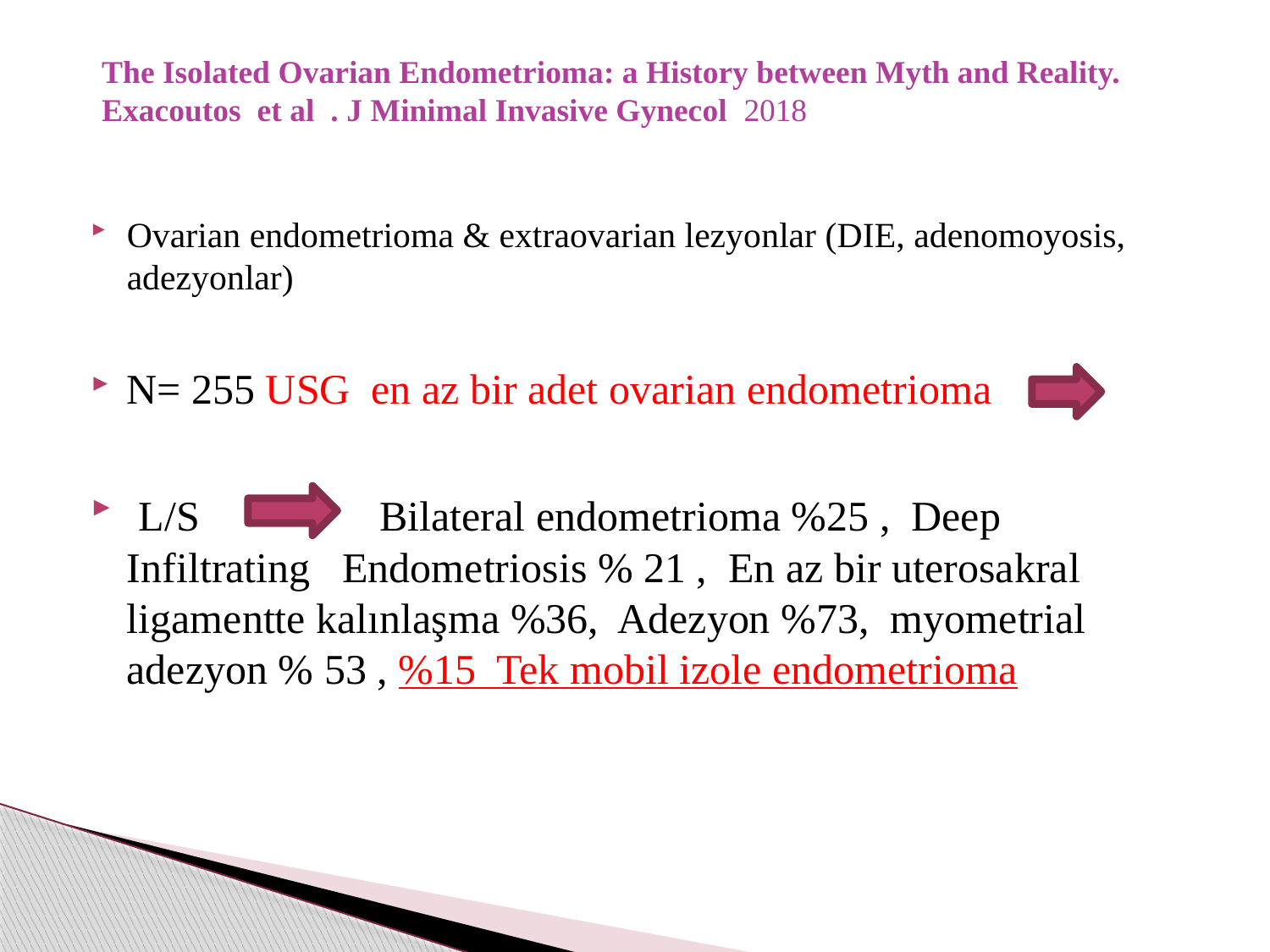

# The Isolated Ovarian Endometrioma: a History between Myth and Reality. Exacoutos  et al  . J Minimal Invasive Gynecol  2018
Ovarian endometrioma & extraovarian lezyonlar (DIE, adenomoyosis, adezyonlar)

N= 255 USG  en az bir adet ovarian endometrioma

 L/S                 Bilateral endometrioma %25 ,  Deep Infiltrating   Endometriosis % 21 ,  En az bir uterosakral ligamentte kalınlaşma %36,  Adezyon %73,  myometrial adezyon % 53 , %15  Tek mobil izole endometrioma